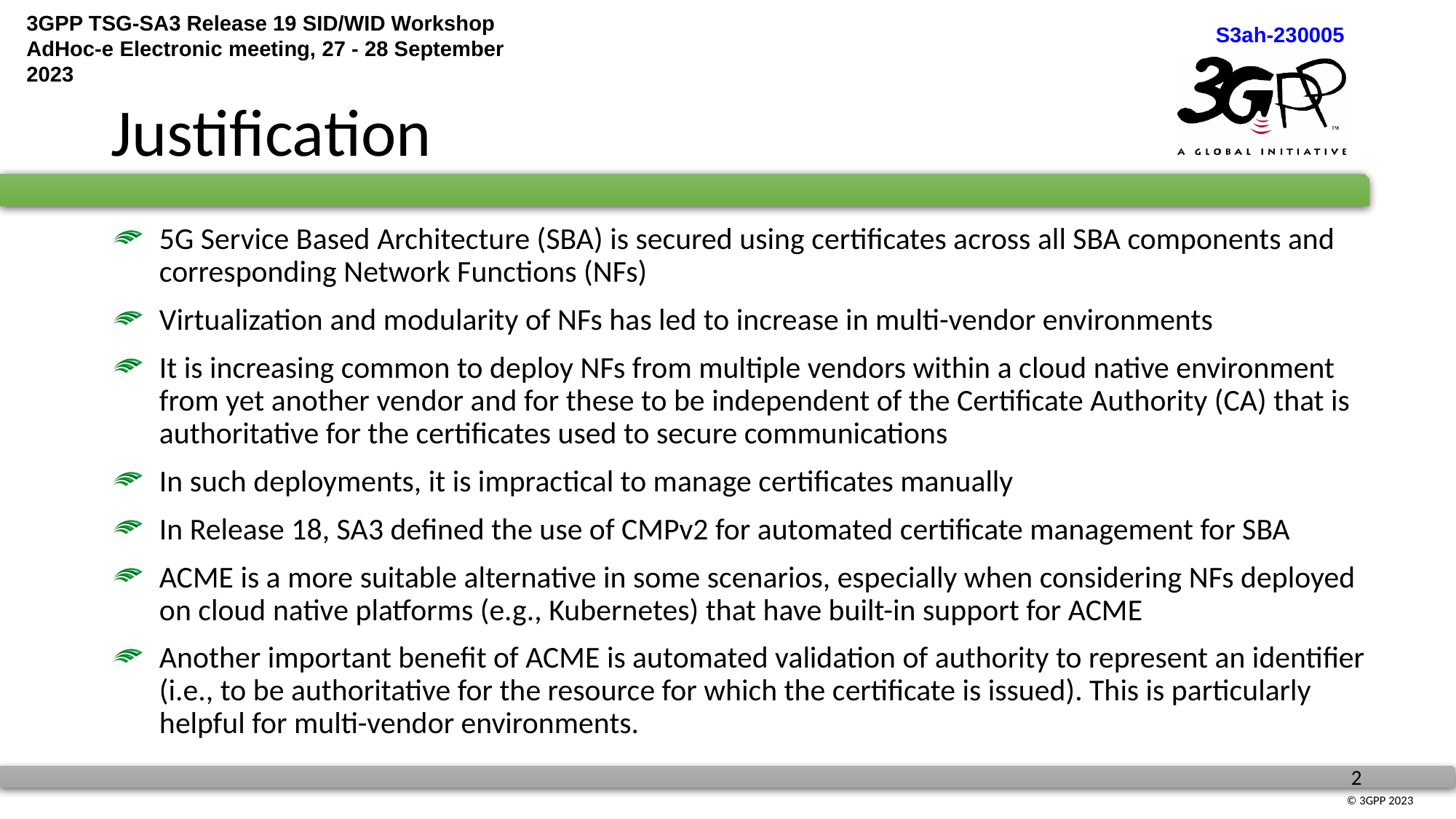

# Justification
5G Service Based Architecture (SBA) is secured using certificates across all SBA components and corresponding Network Functions (NFs)
Virtualization and modularity of NFs has led to increase in multi-vendor environments
It is increasing common to deploy NFs from multiple vendors within a cloud native environment from yet another vendor and for these to be independent of the Certificate Authority (CA) that is authoritative for the certificates used to secure communications
In such deployments, it is impractical to manage certificates manually
In Release 18, SA3 defined the use of CMPv2 for automated certificate management for SBA
ACME is a more suitable alternative in some scenarios, especially when considering NFs deployed on cloud native platforms (e.g., Kubernetes) that have built-in support for ACME
Another important benefit of ACME is automated validation of authority to represent an identifier (i.e., to be authoritative for the resource for which the certificate is issued). This is particularly helpful for multi-vendor environments.